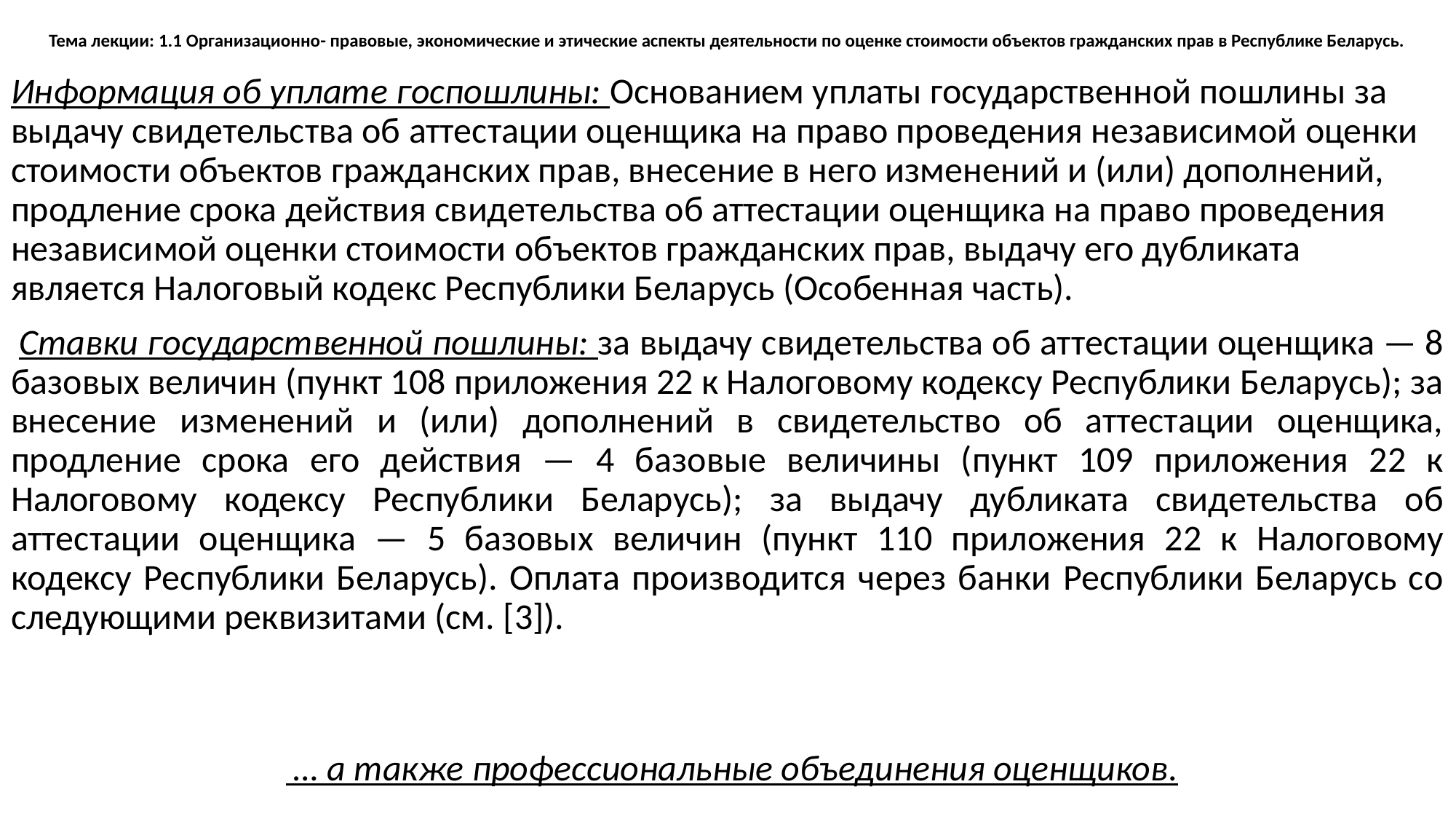

# Тема лекции: 1.1 Организационно- правовые, экономические и этические аспекты деятельности по оценке стоимости объектов гражданских прав в Республике Беларусь.
Информация об уплате госпошлины: Основанием уплаты государственной пошлины за выдачу свидетельства об аттестации оценщика на право проведения независимой оценки стоимости объектов гражданских прав, внесение в него изменений и (или) дополнений, продление срока действия свидетельства об аттестации оценщика на право проведения независимой оценки стоимости объектов гражданских прав, выдачу его дубликата является Налоговый кодекс Республики Беларусь (Особенная часть).
 Ставки государственной пошлины: за выдачу свидетельства об аттестации оценщика — 8 базовых величин (пункт 108 приложения 22 к Налоговому кодексу Республики Беларусь); за внесение изменений и (или) дополнений в свидетельство об аттестации оценщика, продление срока его действия — 4 базовые величины (пункт 109 приложения 22 к Налоговому кодексу Республики Беларусь); за выдачу дубликата свидетельства об аттестации оценщика — 5 базовых величин (пункт 110 приложения 22 к Налоговому кодексу Республики Беларусь). Оплата производится через банки Республики Беларусь со следующими реквизитами (см. [3]).

  … а также профессиональные объединения оценщиков.